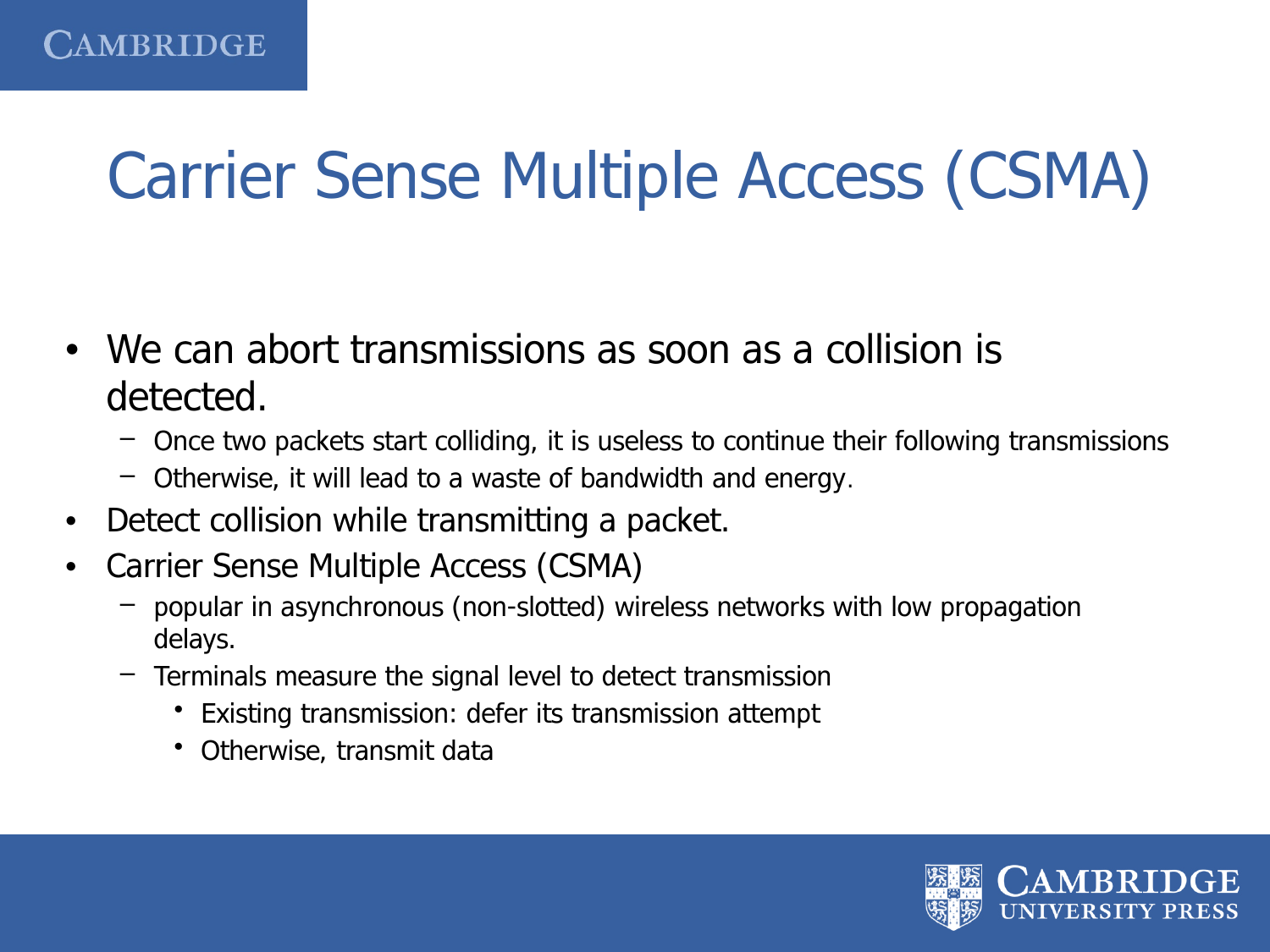

# Carrier Sense Multiple Access (CSMA)
We can abort transmissions as soon as a collision is detected.
Once two packets start colliding, it is useless to continue their following transmissions
Otherwise, it will lead to a waste of bandwidth and energy.
Detect collision while transmitting a packet.
Carrier Sense Multiple Access (CSMA)
popular in asynchronous (non-slotted) wireless networks with low propagation delays.
Terminals measure the signal level to detect transmission
Existing transmission: defer its transmission attempt
Otherwise, transmit data